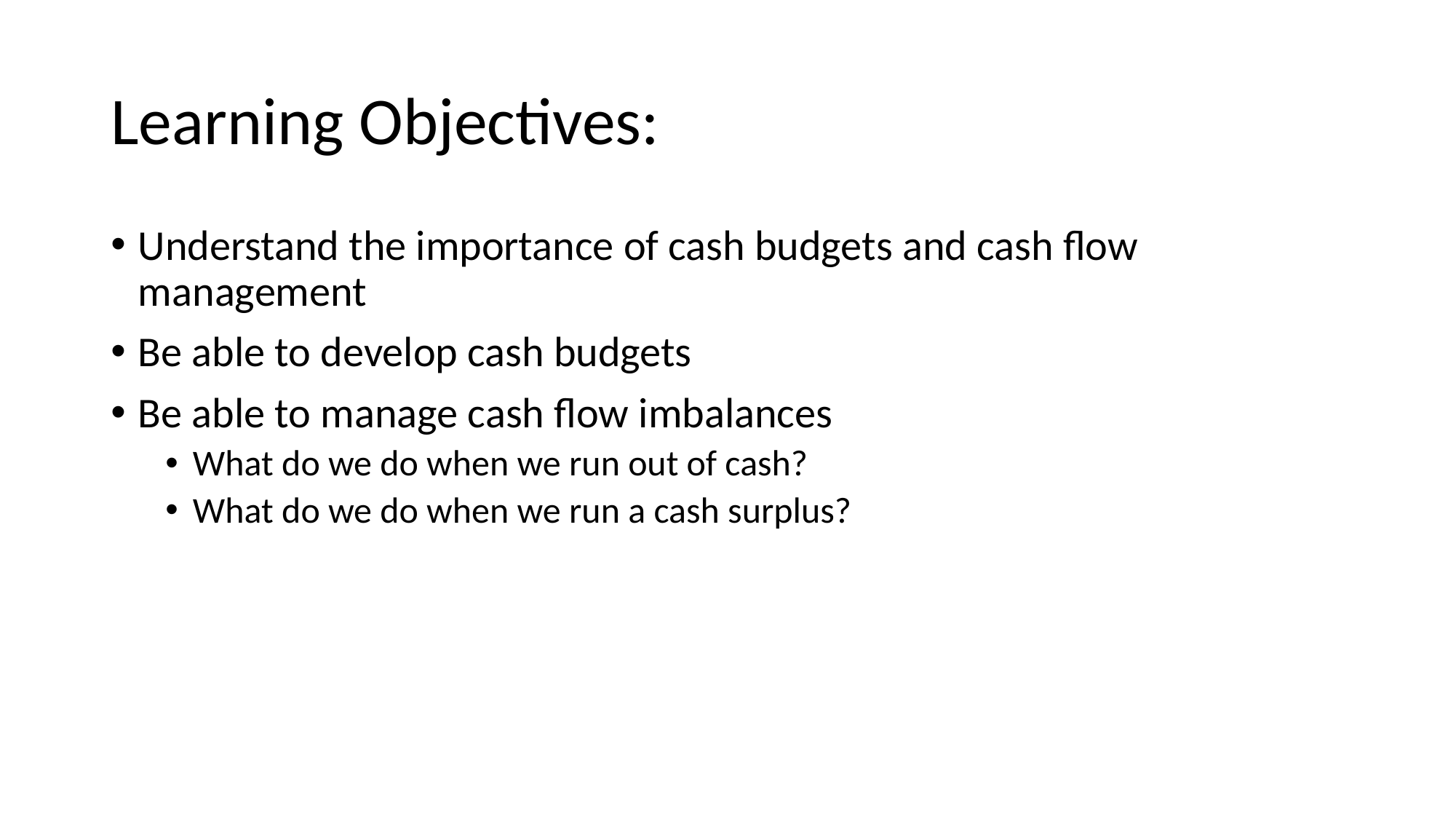

# Learning Objectives:
Understand the importance of cash budgets and cash flow management
Be able to develop cash budgets
Be able to manage cash flow imbalances
What do we do when we run out of cash?
What do we do when we run a cash surplus?